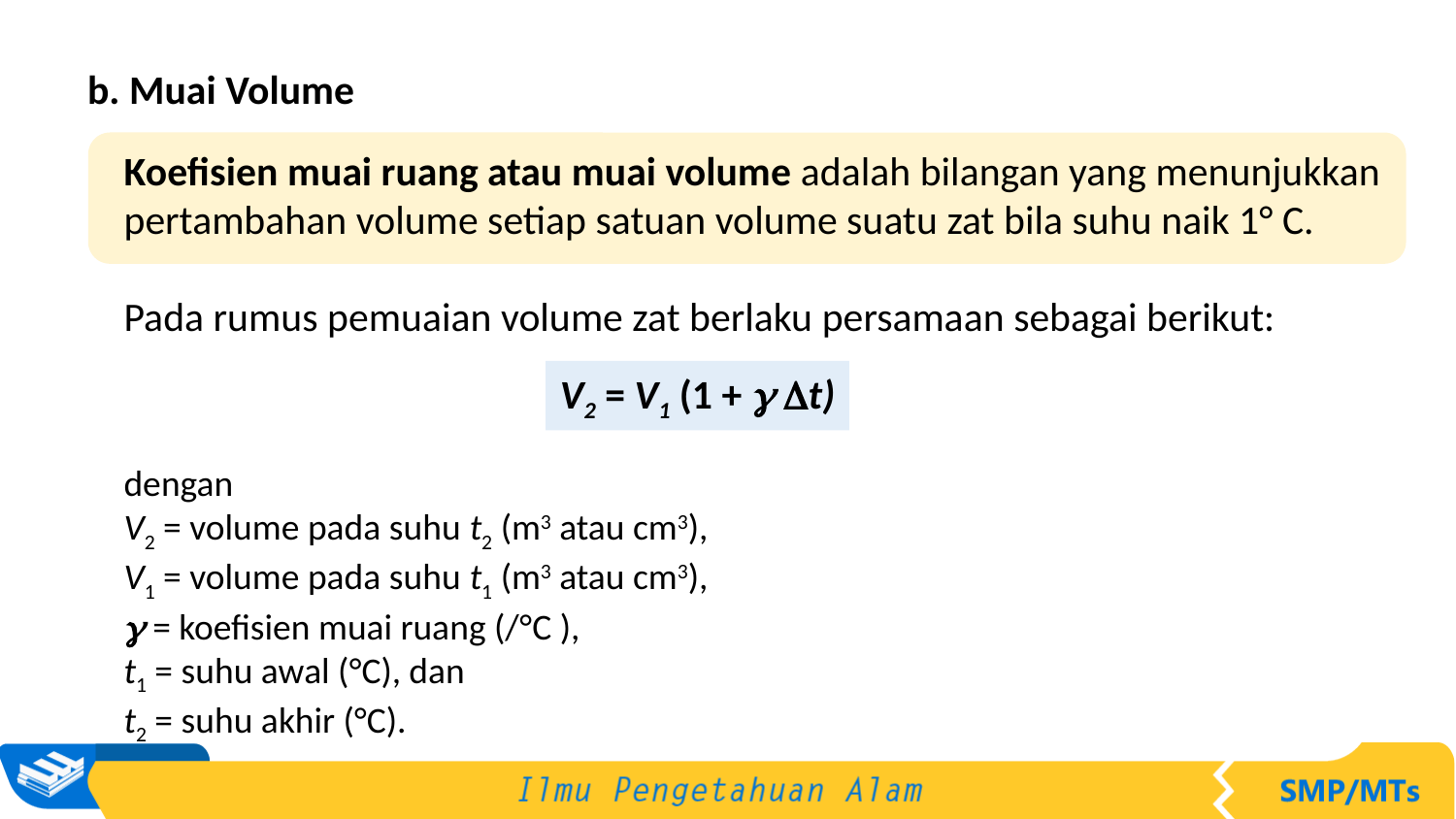

b. Muai Volume

Koefisien muai ruang atau muai volume adalah bilangan yang menunjukkan pertambahan volume setiap satuan volume suatu zat bila suhu naik 1° C.

Pada rumus pemuaian volume zat berlaku persamaan sebagai berikut:

V2 = V1 (1 + γ Δt)
dengan
V2 = volume pada suhu t2 (m3 atau cm3),
V1 = volume pada suhu t1 (m3 atau cm3),
γ = koefisien muai ruang (/°C ),
t1 = suhu awal (°C), dan
t2 = suhu akhir (°C).